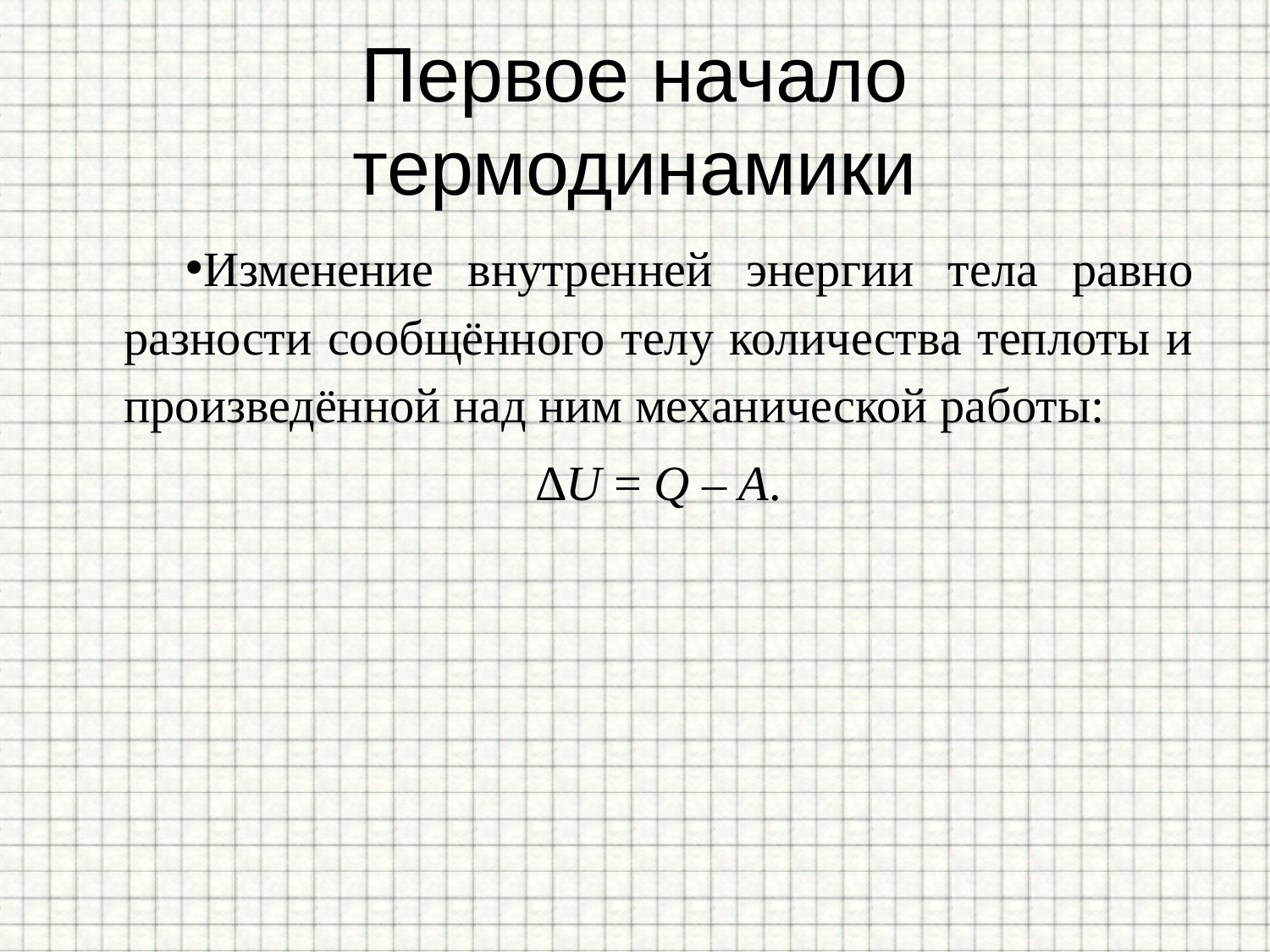

# Первое начало термодинамики
Изменение внутренней энергии тела равно разности сообщённого телу количества теплоты и произведённой над ним механической работы:
∆U = Q – A.